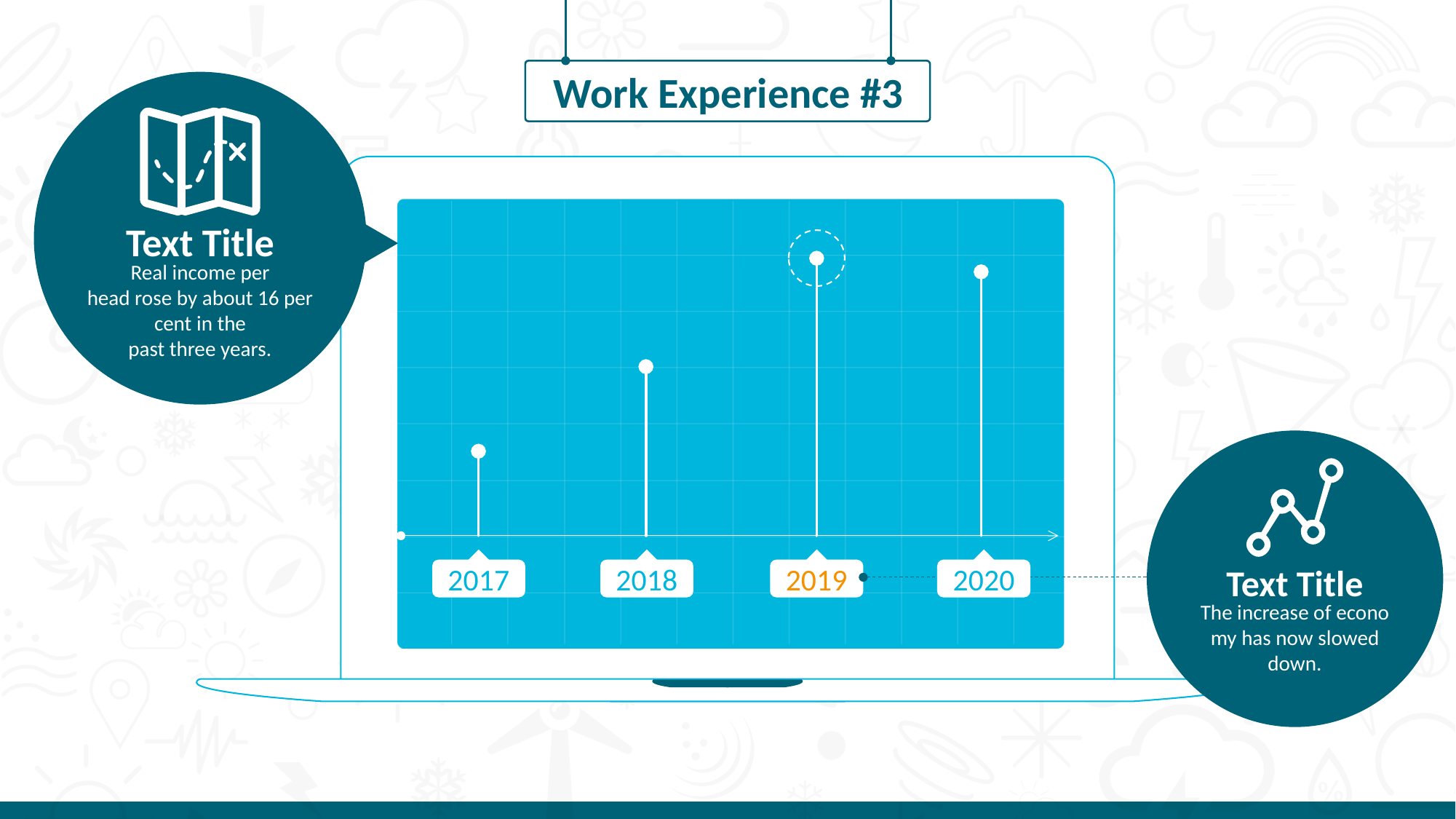

Work Experience #3

Text Title

Real income per head rose by about 16 per cent in the past three years.

2017

2018

2019

2020
Text Title
The increase of economy has now slowed down.